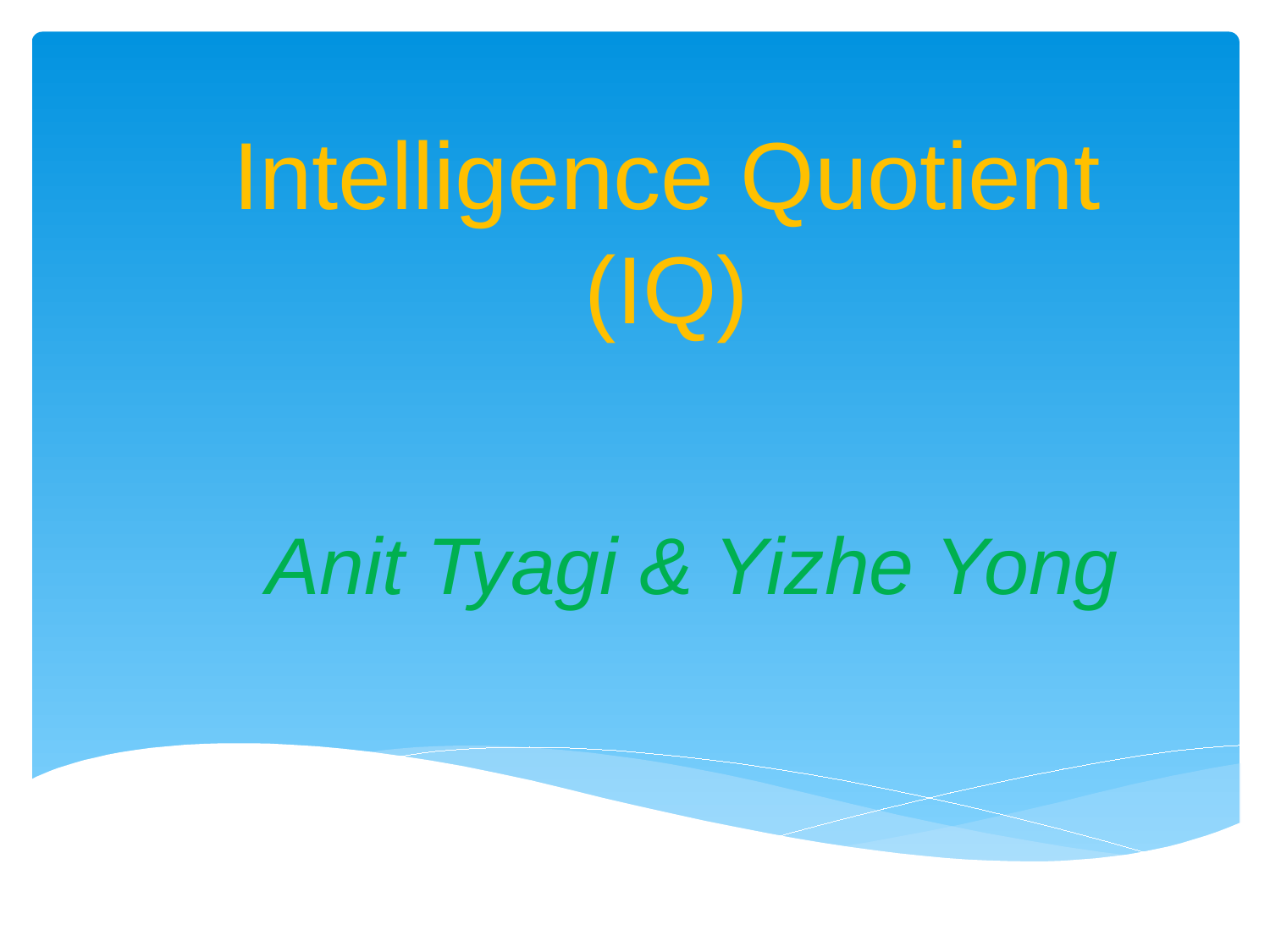

# Intelligence Quotient (IQ)
Anit Tyagi & Yizhe Yong